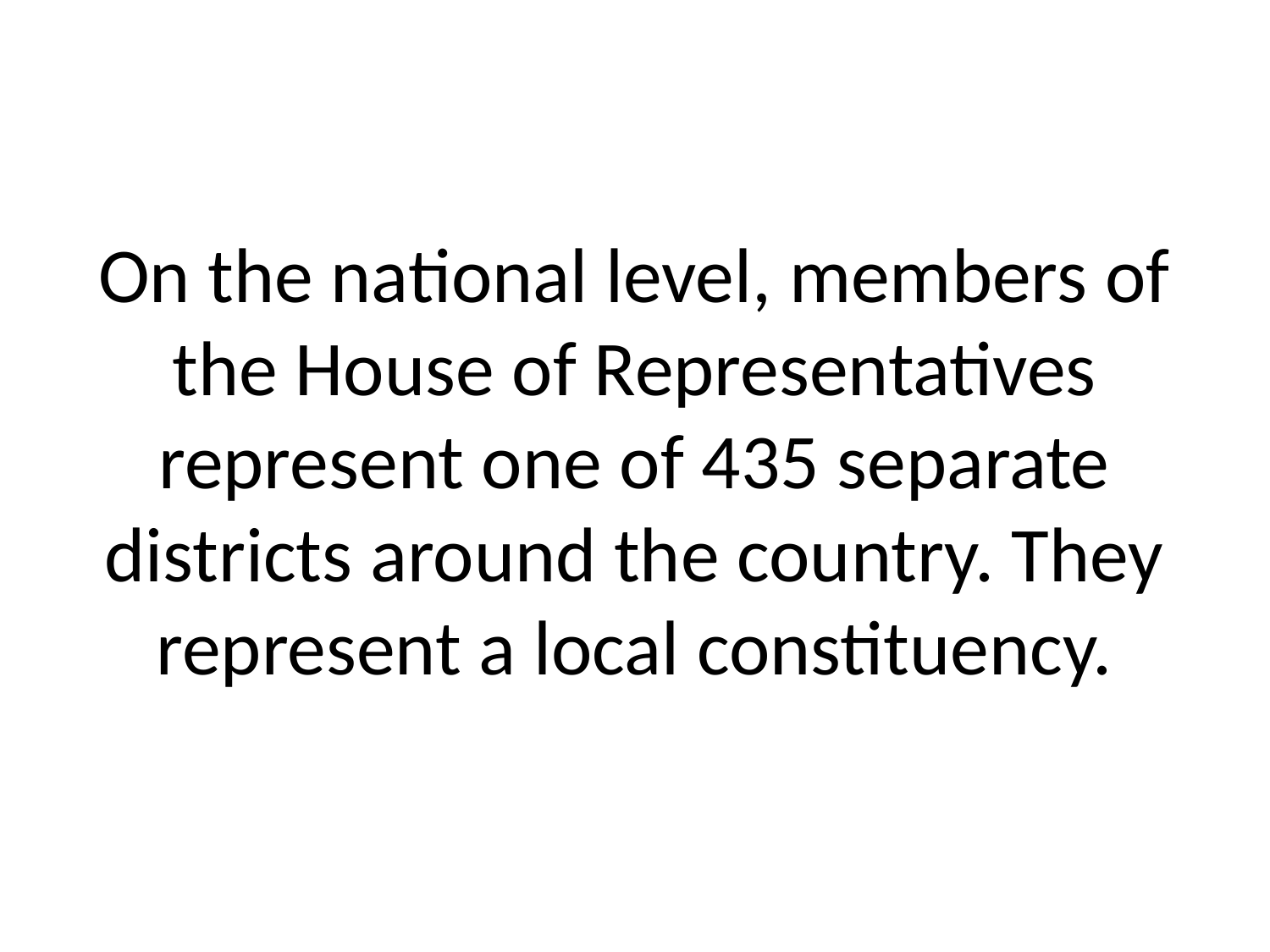

# On the national level, members of the House of Representatives represent one of 435 separate districts around the country. They represent a local constituency.